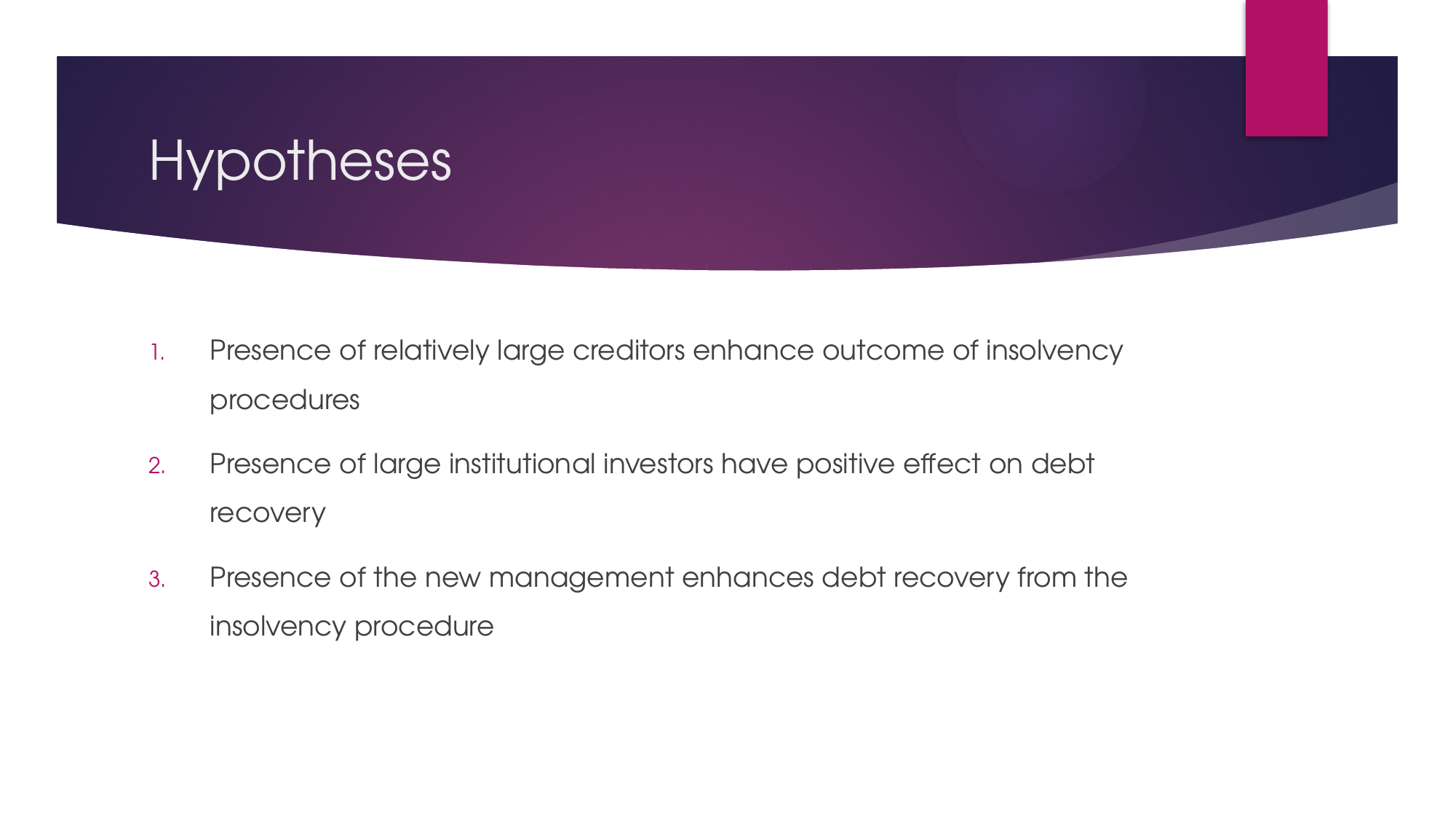

# Hypotheses
Presence of relatively large creditors enhance outcome of insolvency procedures
Presence of large institutional investors have positive effect on debt recovery
Presence of the new management enhances debt recovery from the insolvency procedure